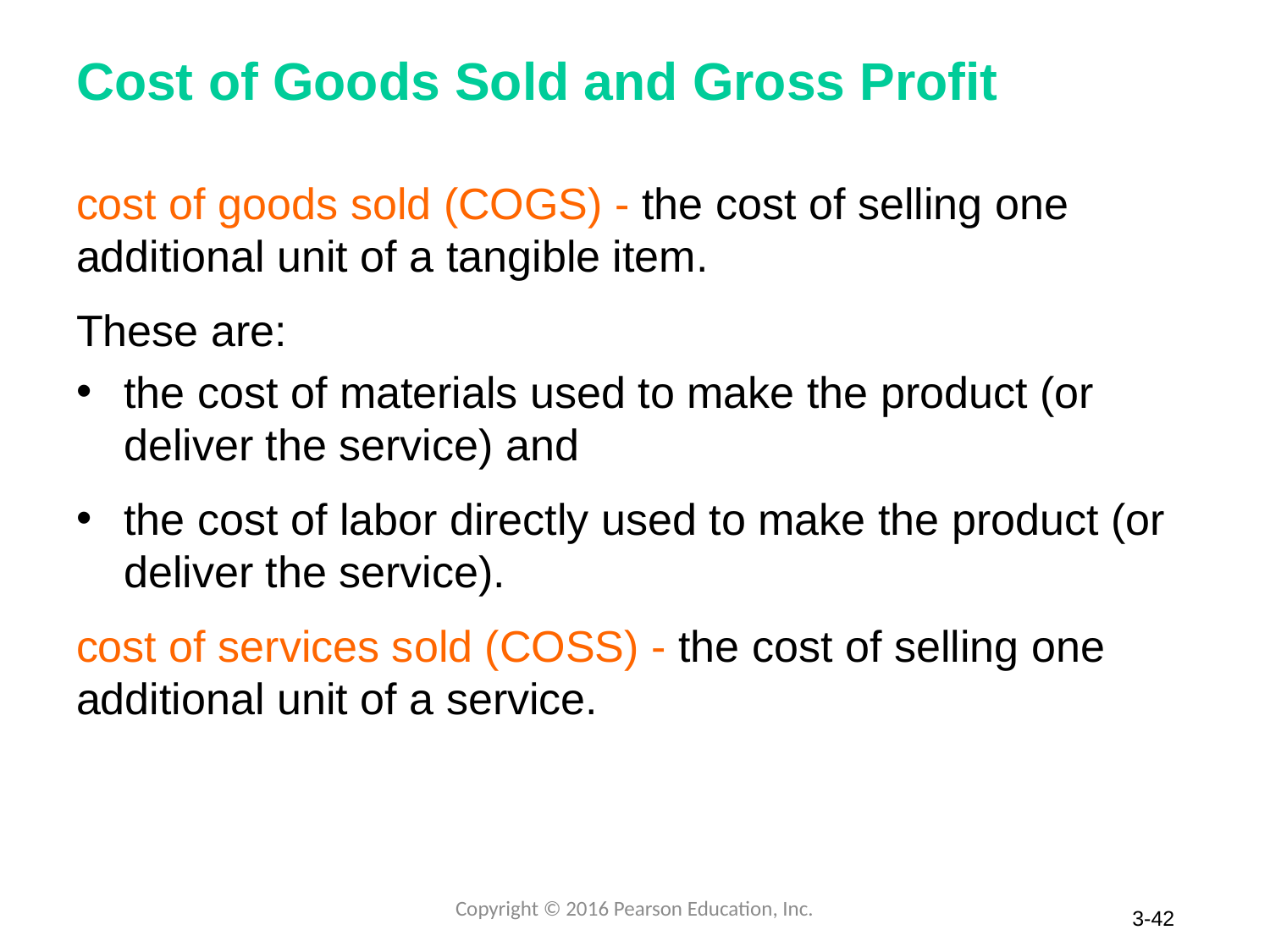

# Cost of Goods Sold and Gross Profit
cost of goods sold (COGS) - the cost of selling one additional unit of a tangible item.

These are:
the cost of materials used to make the product (or deliver the service) and

the cost of labor directly used to make the product (or deliver the service).

cost of services sold (COSS) - the cost of selling one additional unit of a service.
Copyright © 2016 Pearson Education, Inc.